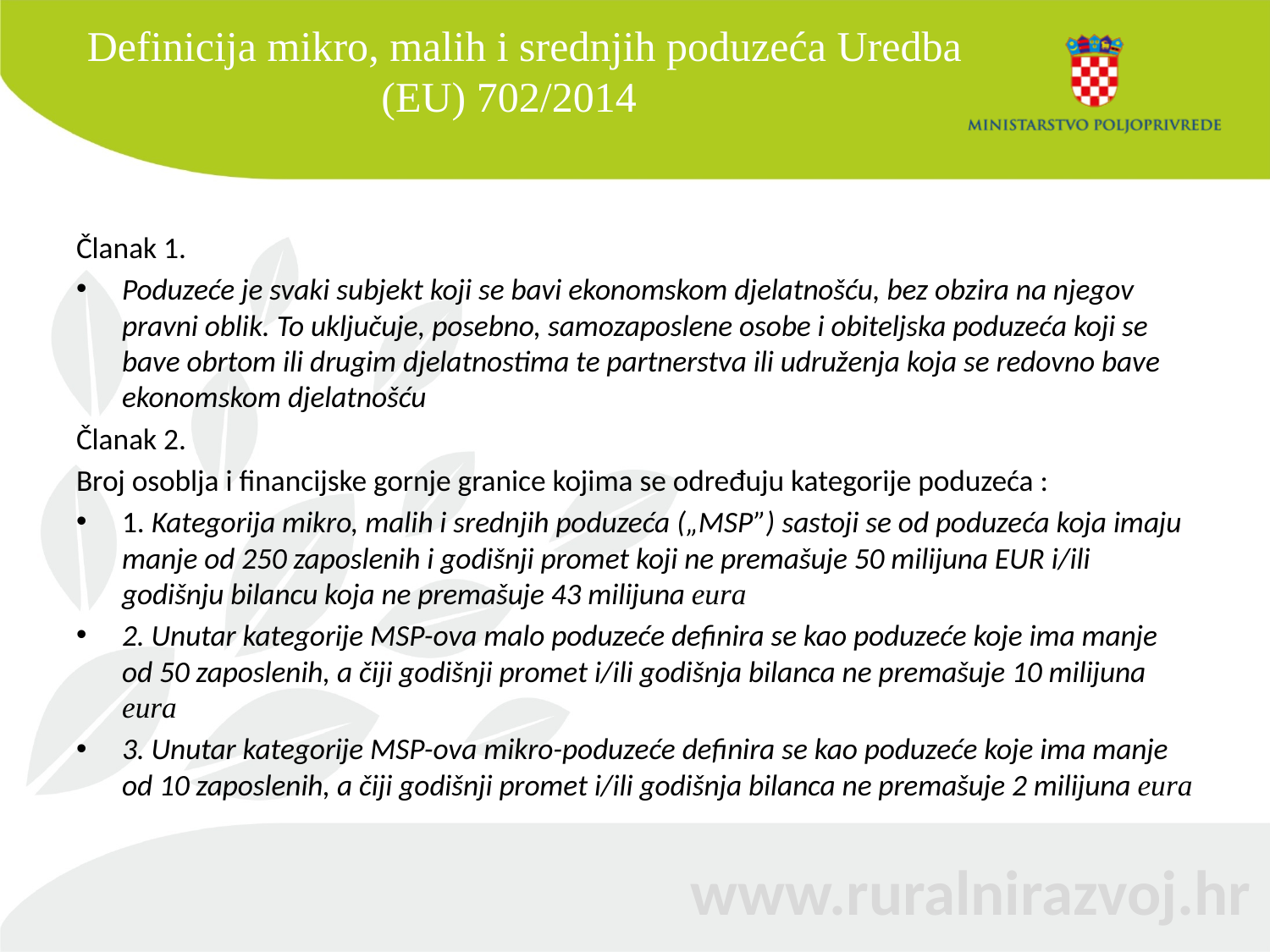

# Definicija mikro, malih i srednjih poduzeća Uredba (EU) 702/2014
Članak 1.
Poduzeće je svaki subjekt koji se bavi ekonomskom djelatnošću, bez obzira na njegov pravni oblik. To uključuje, posebno, samozaposlene osobe i obiteljska poduzeća koji se bave obrtom ili drugim djelatnostima te partnerstva ili udruženja koja se redovno bave ekonomskom djelatnošću
Članak 2.
Broj osoblja i financijske gornje granice kojima se određuju kategorije poduzeća :
1. Kategorija mikro, malih i srednjih poduzeća („MSP”) sastoji se od poduzeća koja imaju manje od 250 zaposlenih i godišnji promet koji ne premašuje 50 milijuna EUR i/ili godišnju bilancu koja ne premašuje 43 milijuna eura
2. Unutar kategorije MSP-ova malo poduzeće definira se kao poduzeće koje ima manje od 50 zaposlenih, a čiji godišnji promet i/ili godišnja bilanca ne premašuje 10 milijuna eura
3. Unutar kategorije MSP-ova mikro-poduzeće definira se kao poduzeće koje ima manje od 10 zaposlenih, a čiji godišnji promet i/ili godišnja bilanca ne premašuje 2 milijuna eura